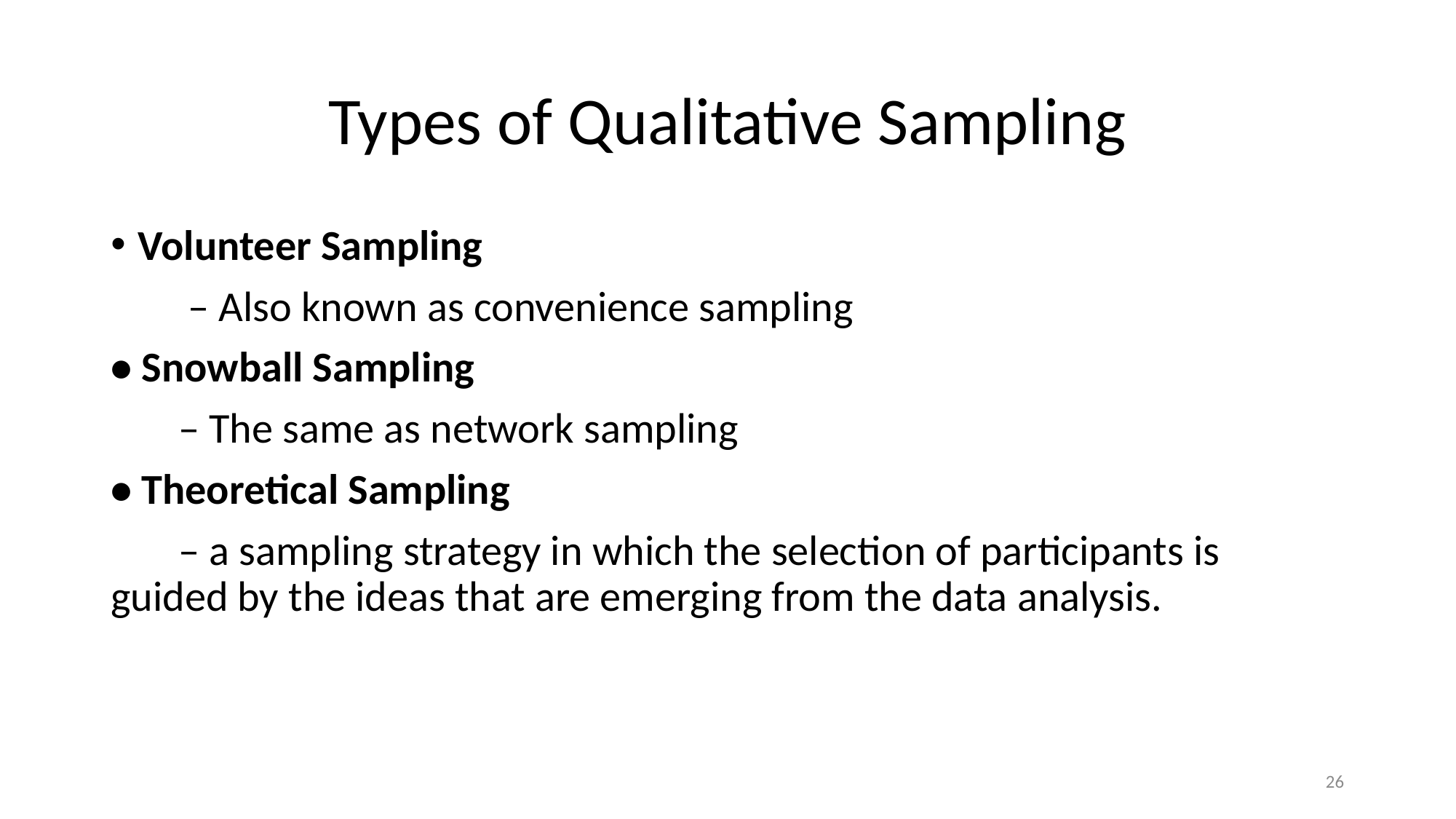

# Types of Qualitative Sampling
Volunteer Sampling
        – Also known as convenience sampling
• Snowball Sampling
       – The same as network sampling
• Theoretical Sampling
       – a sampling strategy in which the selection of participants is guided by the ideas that are emerging from the data analysis.
26